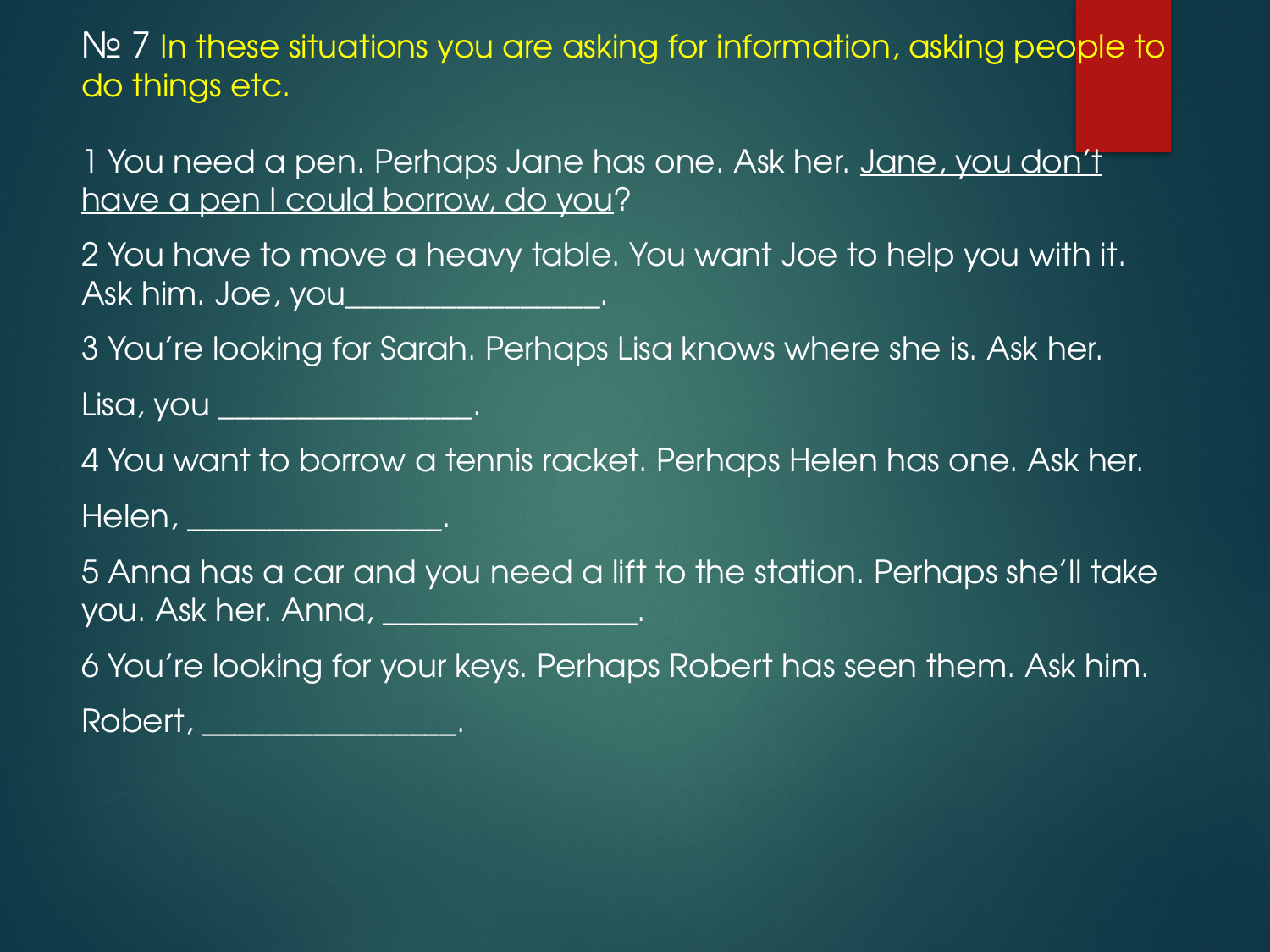

№ 7 In these situations you are asking for information, asking people to do things etc.
1 You need a pen. Perhaps Jane has one. Ask her. Jane, you don’t have a pen I could borrow, do you?
2 You have to move a heavy table. You want Joe to help you with it. Ask him. Joe, you________________.
3 You’re looking for Sarah. Perhaps Lisa knows where she is. Ask her.
Lisa, you ________________.
4 You want to borrow a tennis racket. Perhaps Helen has one. Ask her.
Helen, ________________.
5 Anna has a car and you need a lift to the station. Perhaps she’ll take you. Ask her. Anna, ________________.
6 You’re looking for your keys. Perhaps Robert has seen them. Ask him.
Robert, ________________.